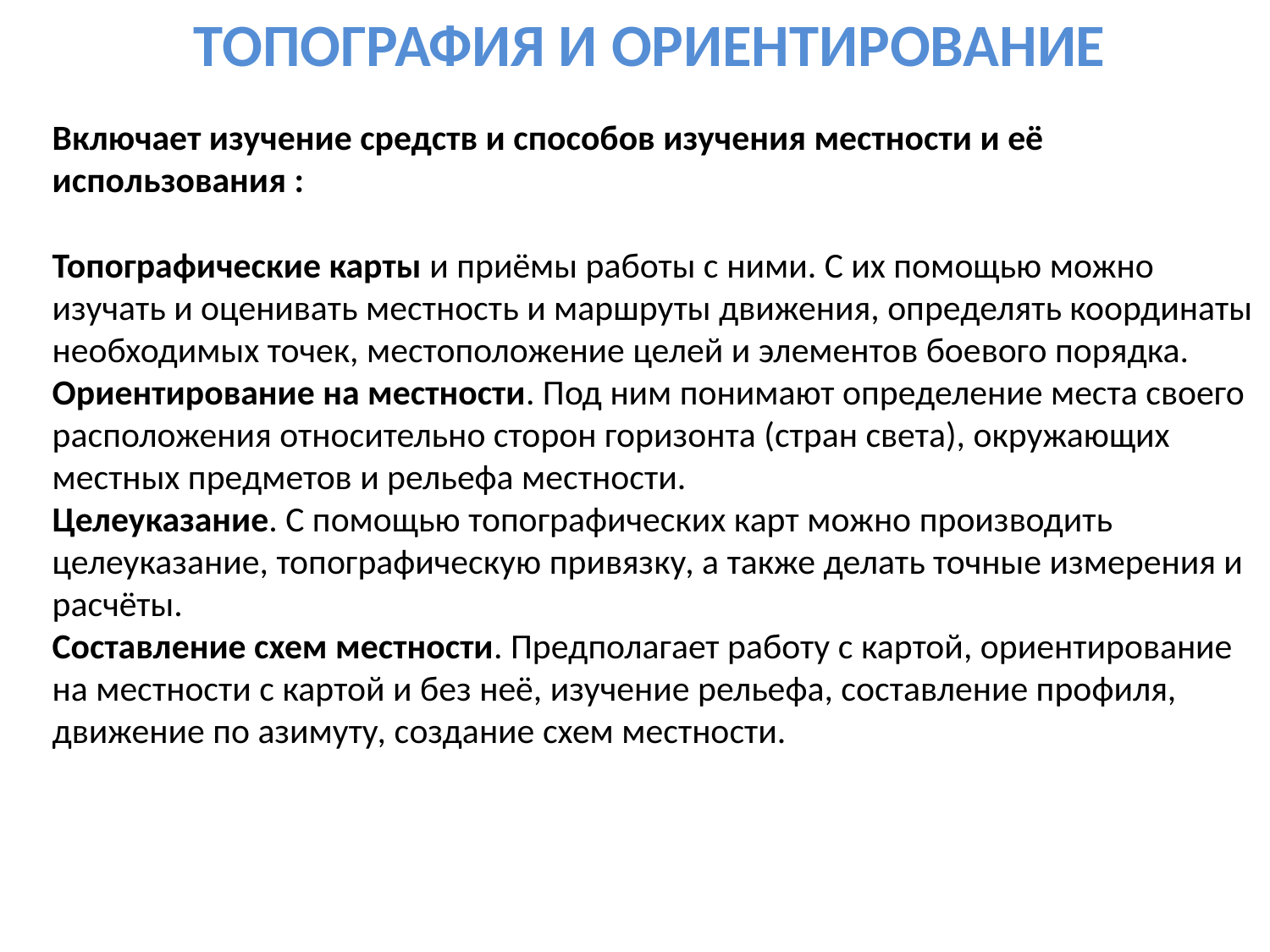

# Топография и ориентирование
Включает изучение средств и способов изучения местности и её использования :

Топографические карты и приёмы работы с ними. С их помощью можно изучать и оценивать местность и маршруты движения, определять координаты необходимых точек, местоположение целей и элементов боевого порядка.
Ориентирование на местности. Под ним понимают определение места своего расположения относительно сторон горизонта (стран света), окружающих местных предметов и рельефа местности.
Целеуказание. С помощью топографических карт можно производить целеуказание, топографическую привязку, а также делать точные измерения и расчёты.
Составление схем местности. Предполагает работу с картой, ориентирование на местности с картой и без неё, изучение рельефа, составление профиля, движение по азимуту, создание схем местности.